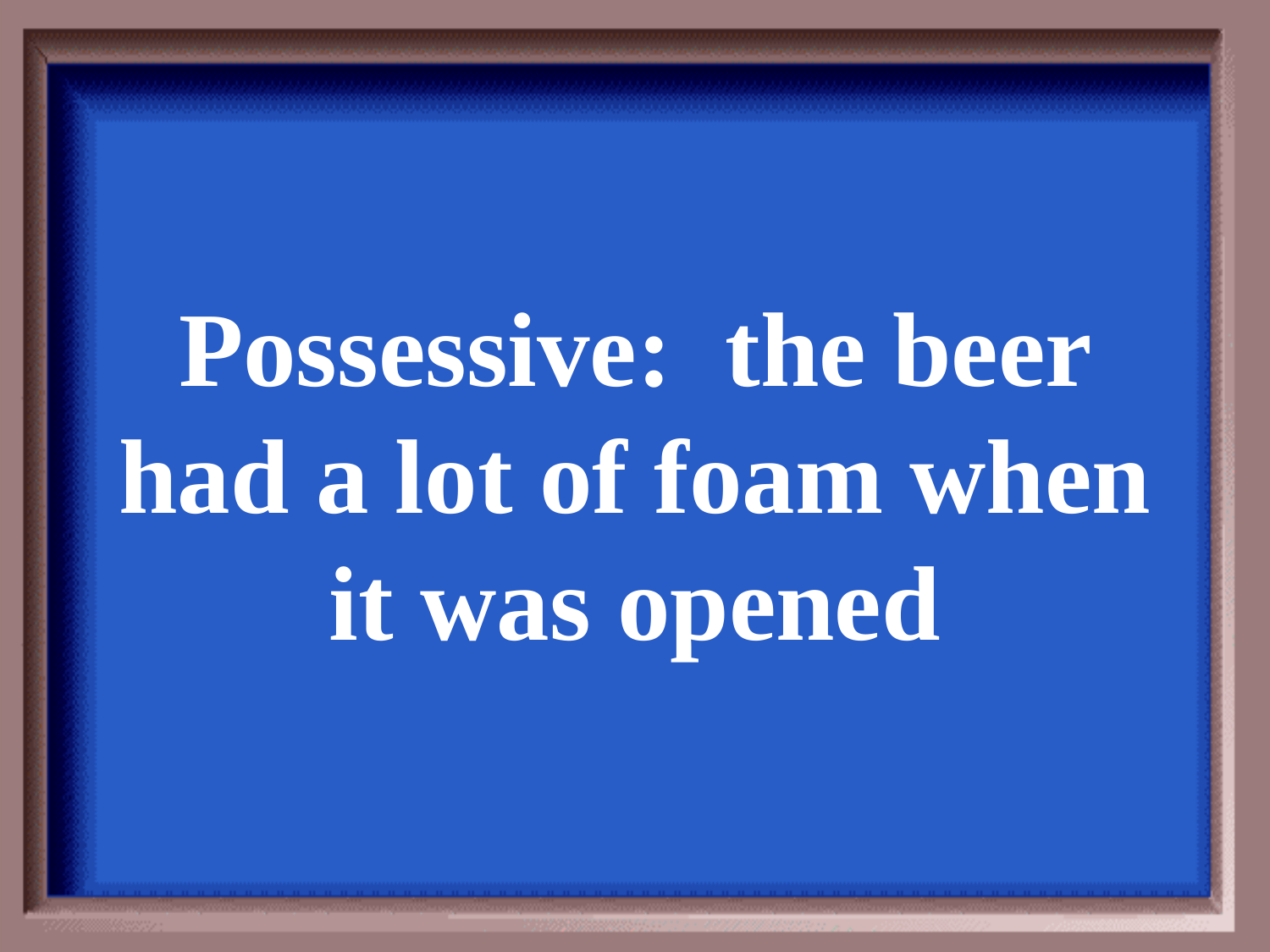

Possessive:  the beer had a lot of foam when it was opened